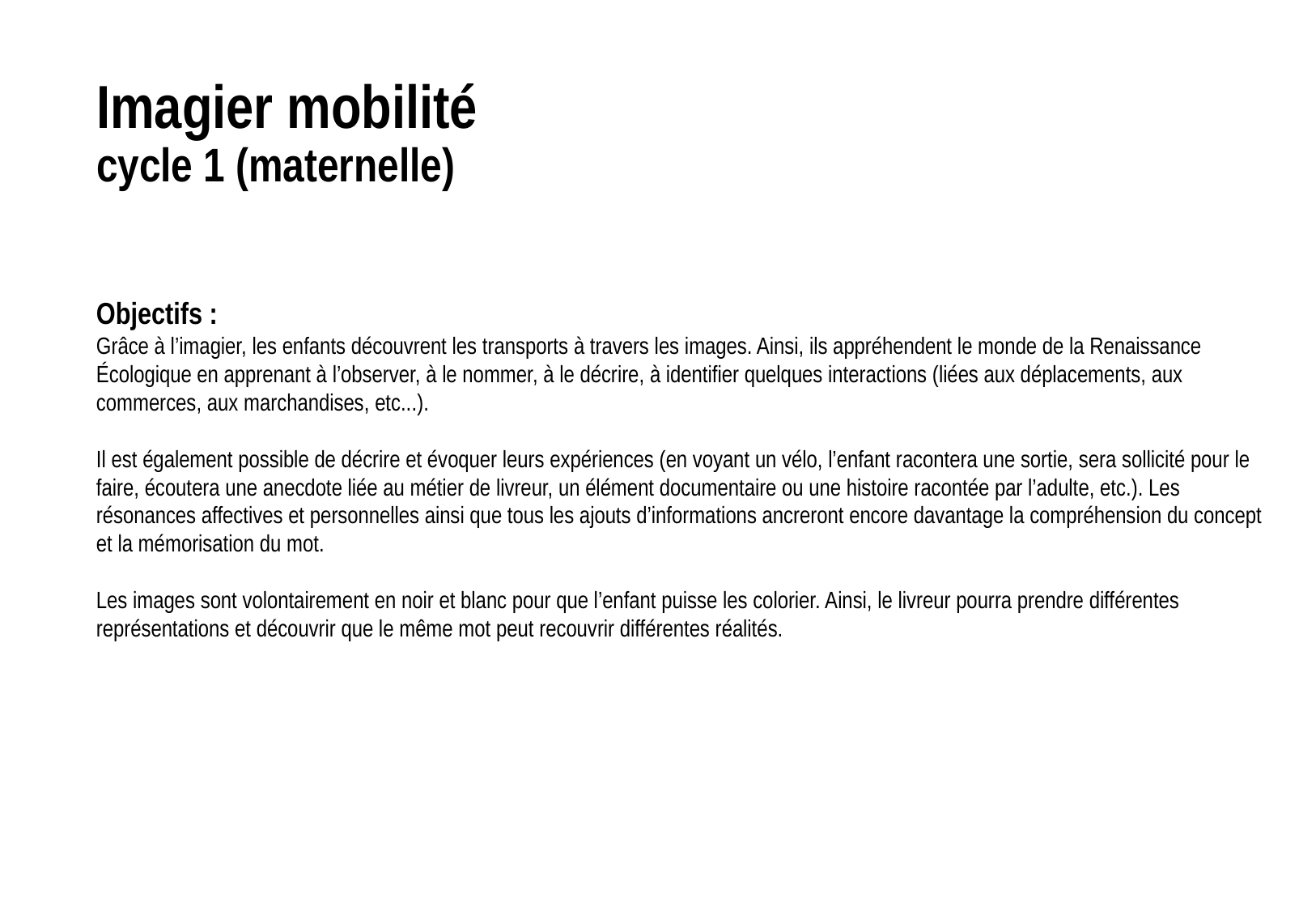

# Imagier mobilité cycle 1 (maternelle)
Objectifs :
Grâce à l’imagier, les enfants découvrent les transports à travers les images. Ainsi, ils appréhendent le monde de la Renaissance Écologique en apprenant à l’observer, à le nommer, à le décrire, à identifier quelques interactions (liées aux déplacements, aux commerces, aux marchandises, etc...).

Il est également possible de décrire et évoquer leurs expériences (en voyant un vélo, l’enfant racontera une sortie, sera sollicité pour le faire, écoutera une anecdote liée au métier de livreur, un élément documentaire ou une histoire racontée par l’adulte, etc.). Les résonances affectives et personnelles ainsi que tous les ajouts d’informations ancreront encore davantage la compréhension du concept et la mémorisation du mot.

Les images sont volontairement en noir et blanc pour que l’enfant puisse les colorier. Ainsi, le livreur pourra prendre différentes représentations et découvrir que le même mot peut recouvrir différentes réalités.